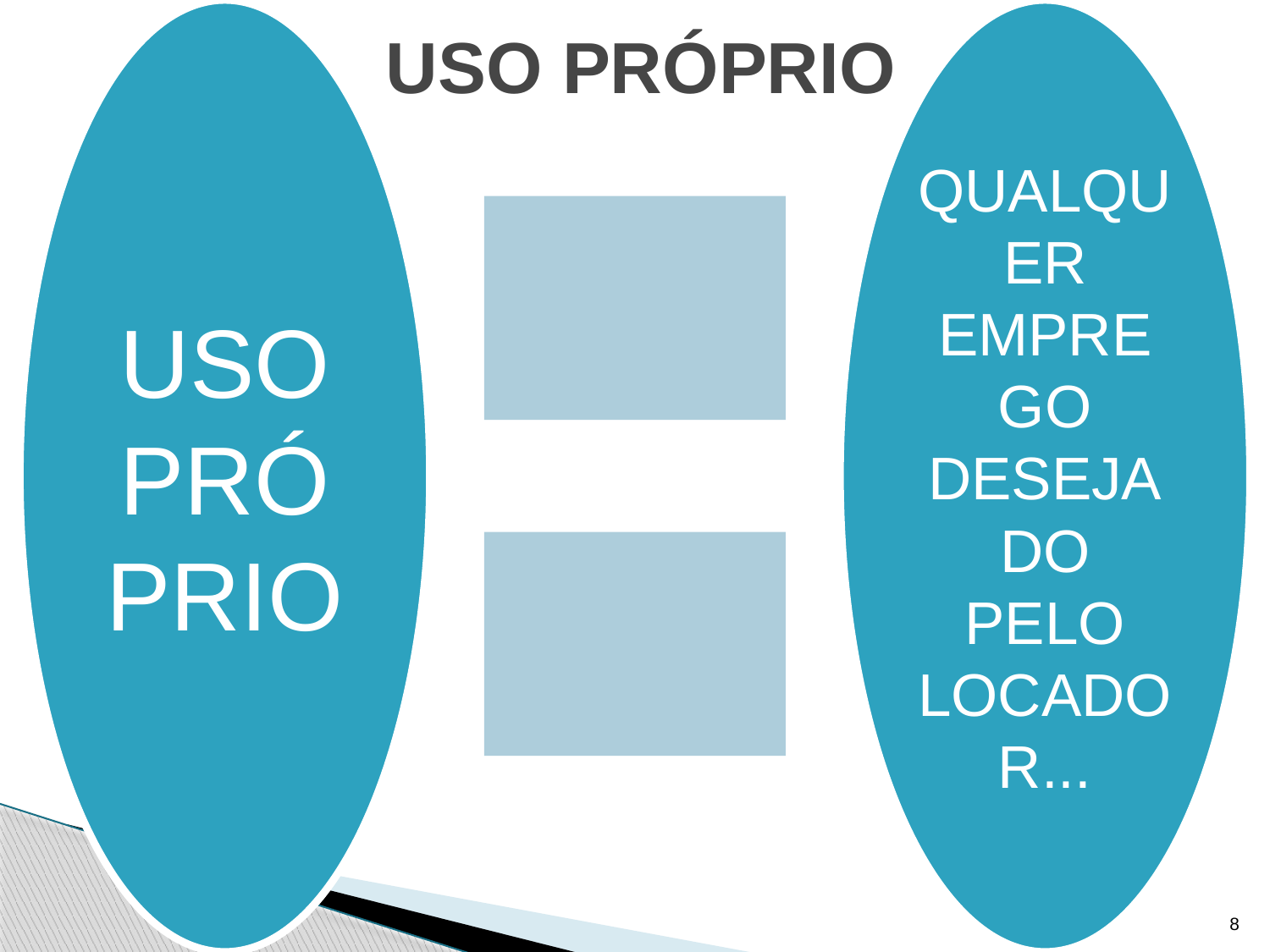

USO PRÓPRIO
QUALQUER EMPREGO DESEJADO PELO LOCADOR...
# USO PRÓPRIO
8